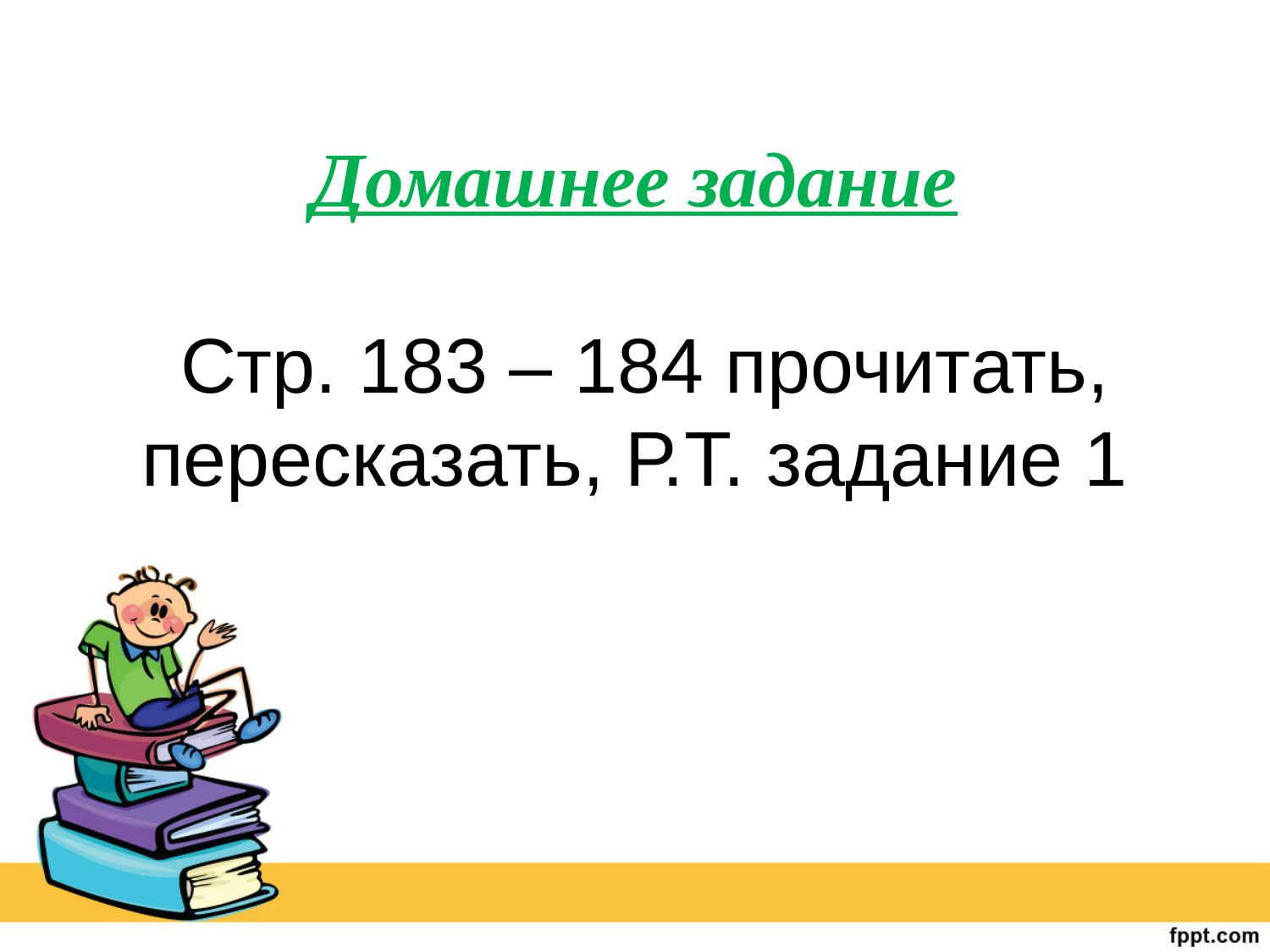

# Домашнее задание Стр. 183 – 184 прочитать, пересказать, Р.Т. задание 1